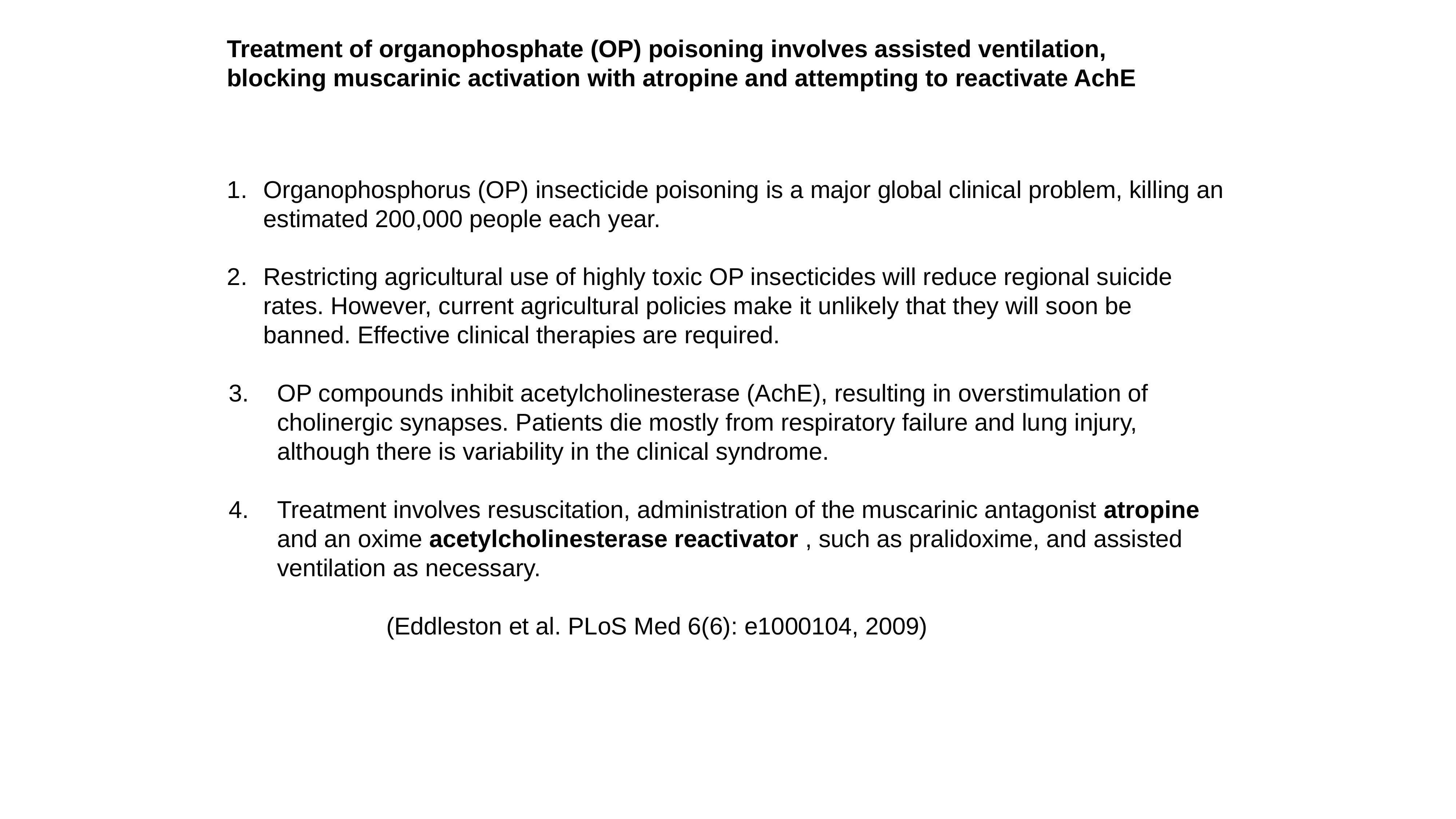

Treatment of organophosphate (OP) poisoning involves assisted ventilation, blocking muscarinic activation with atropine and attempting to reactivate AchE
Organophosphorus (OP) insecticide poisoning is a major global clinical problem, killing an estimated 200,000 people each year.

Restricting agricultural use of highly toxic OP insecticides will reduce regional suicide rates. However, current agricultural policies make it unlikely that they will soon be banned. Effective clinical therapies are required.

3.	OP compounds inhibit acetylcholinesterase (AchE), resulting in overstimulation of cholinergic synapses. Patients die mostly from respiratory failure and lung injury, although there is variability in the clinical syndrome.

4.	Treatment involves resuscitation, administration of the muscarinic antagonist atropine and an oxime acetylcholinesterase reactivator , such as pralidoxime, and assisted ventilation as necessary.

			(Eddleston et al. PLoS Med 6(6): e1000104, 2009)